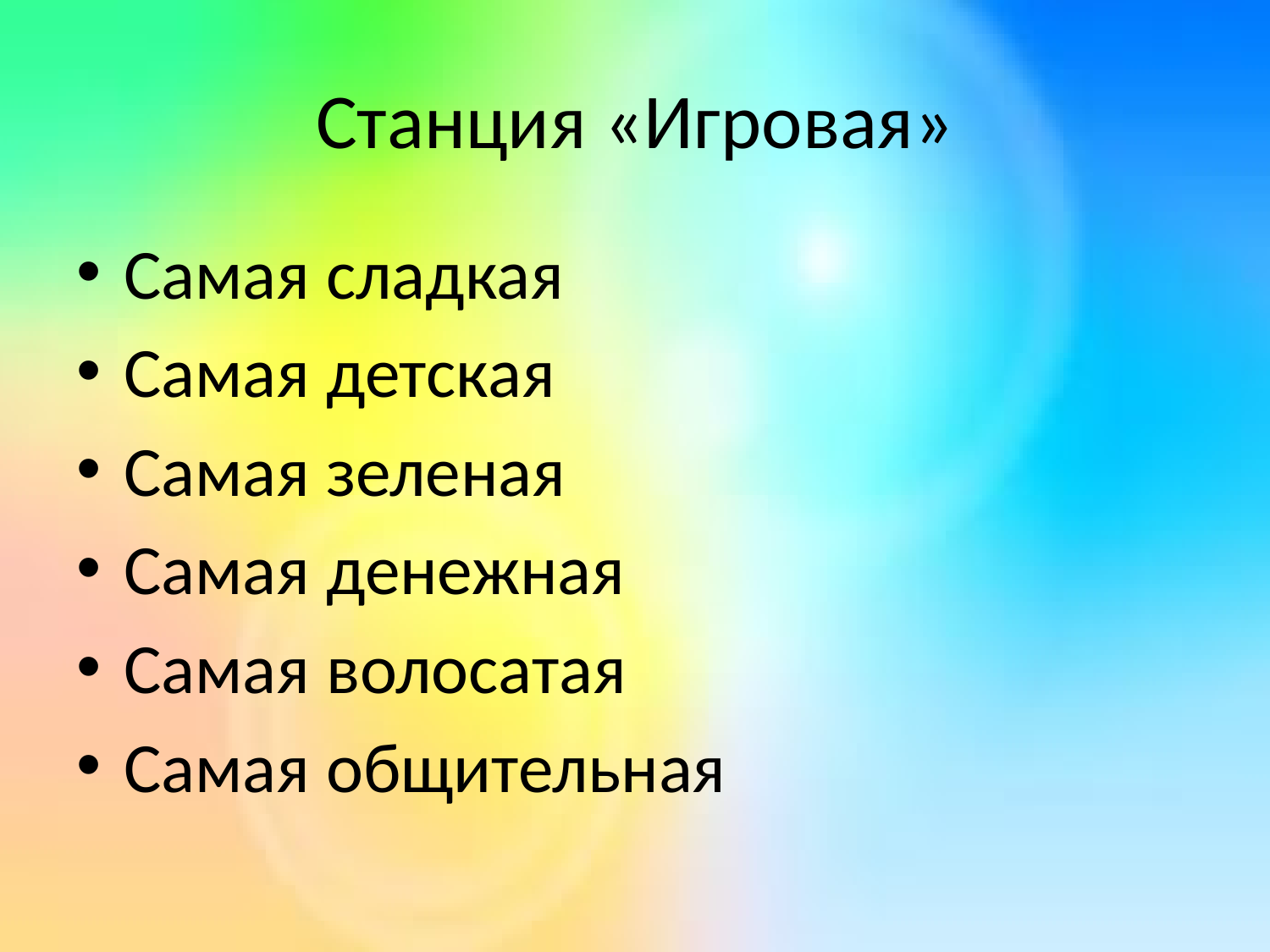

# Станция «Игровая»
Самая сладкая
Самая детская
Самая зеленая
Самая денежная
Самая волосатая
Самая общительная